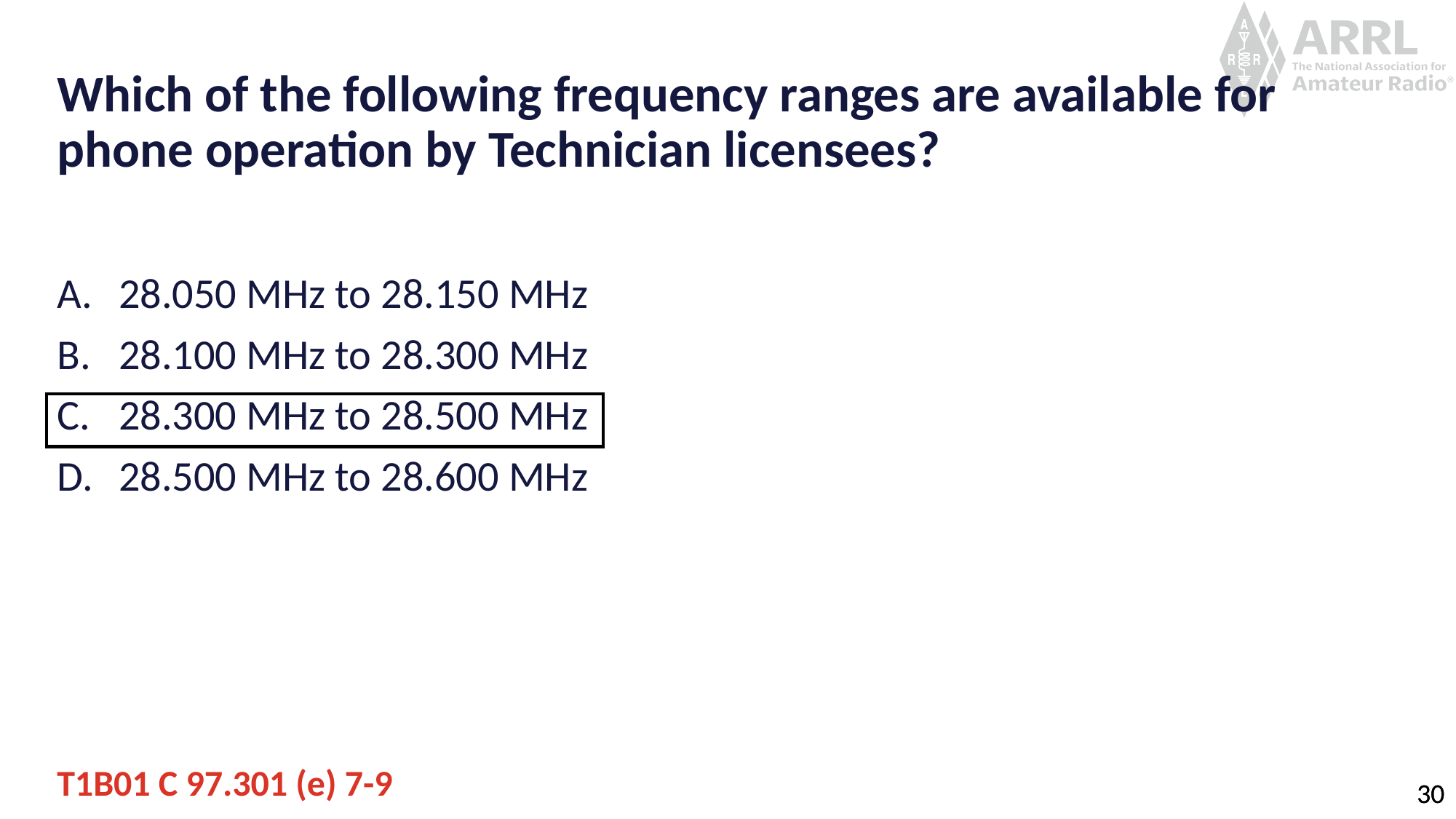

# Which of the following frequency ranges are available for phone operation by Technician licensees?
28.050 MHz to 28.150 MHz
28.100 MHz to 28.300 MHz
28.300 MHz to 28.500 MHz
28.500 MHz to 28.600 MHz

T1B01 C 97.301 (e) 7-9